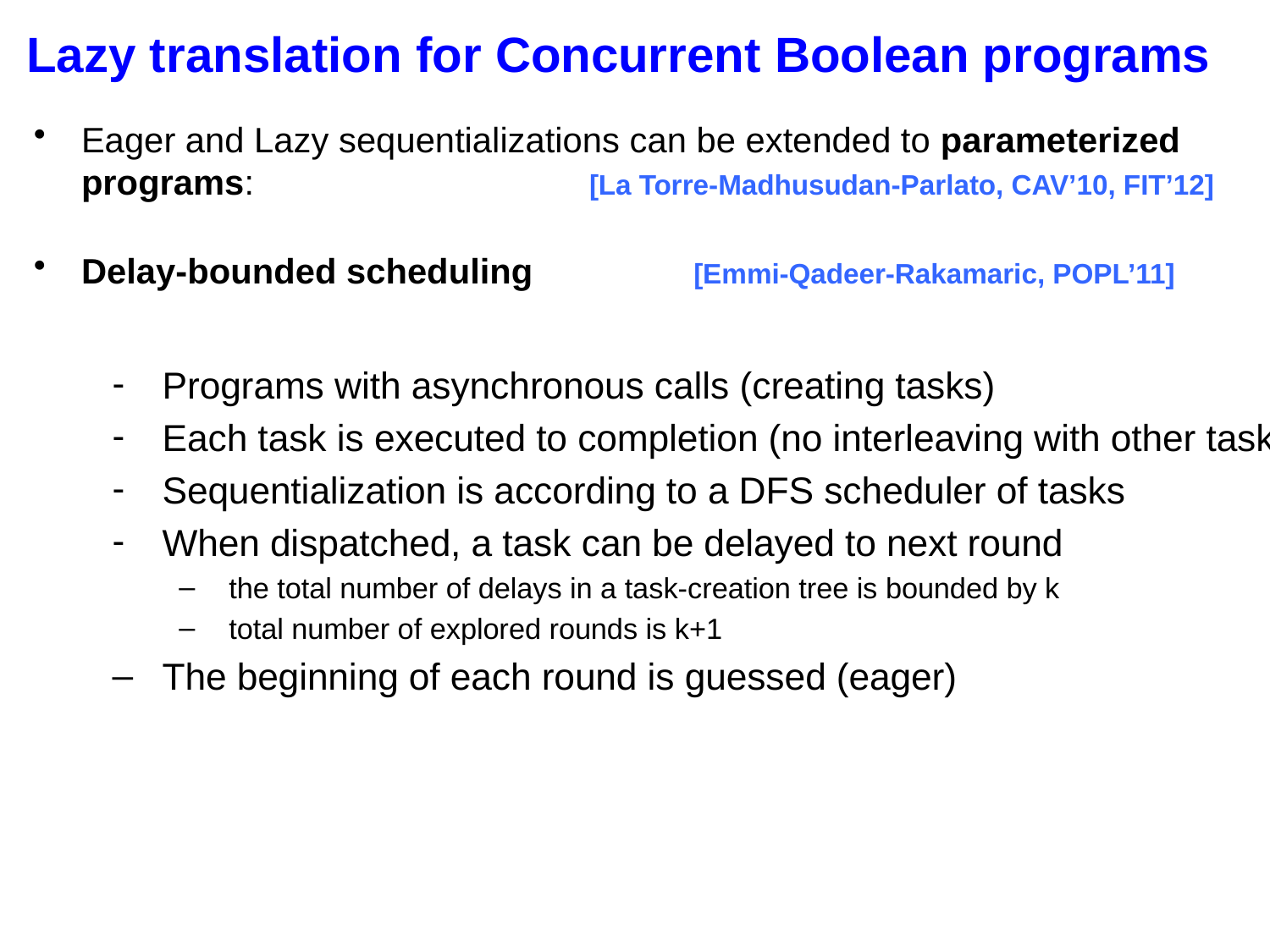

# Lazy translation for Concurrent Boolean programs
Eager and Lazy sequentializations can be extended to parameterized programs:   			[La Torre-Madhusudan-Parlato, CAV’10, FIT’12]

Delay-bounded scheduling                       [Emmi-Qadeer-Rakamaric, POPL’11]

Programs with asynchronous calls (creating tasks)
Each task is executed to completion (no interleaving with other tasks)
Sequentialization is according to a DFS scheduler of tasks
When dispatched, a task can be delayed to next round
the total number of delays in a task-creation tree is bounded by k
total number of explored rounds is k+1
The beginning of each round is guessed (eager)